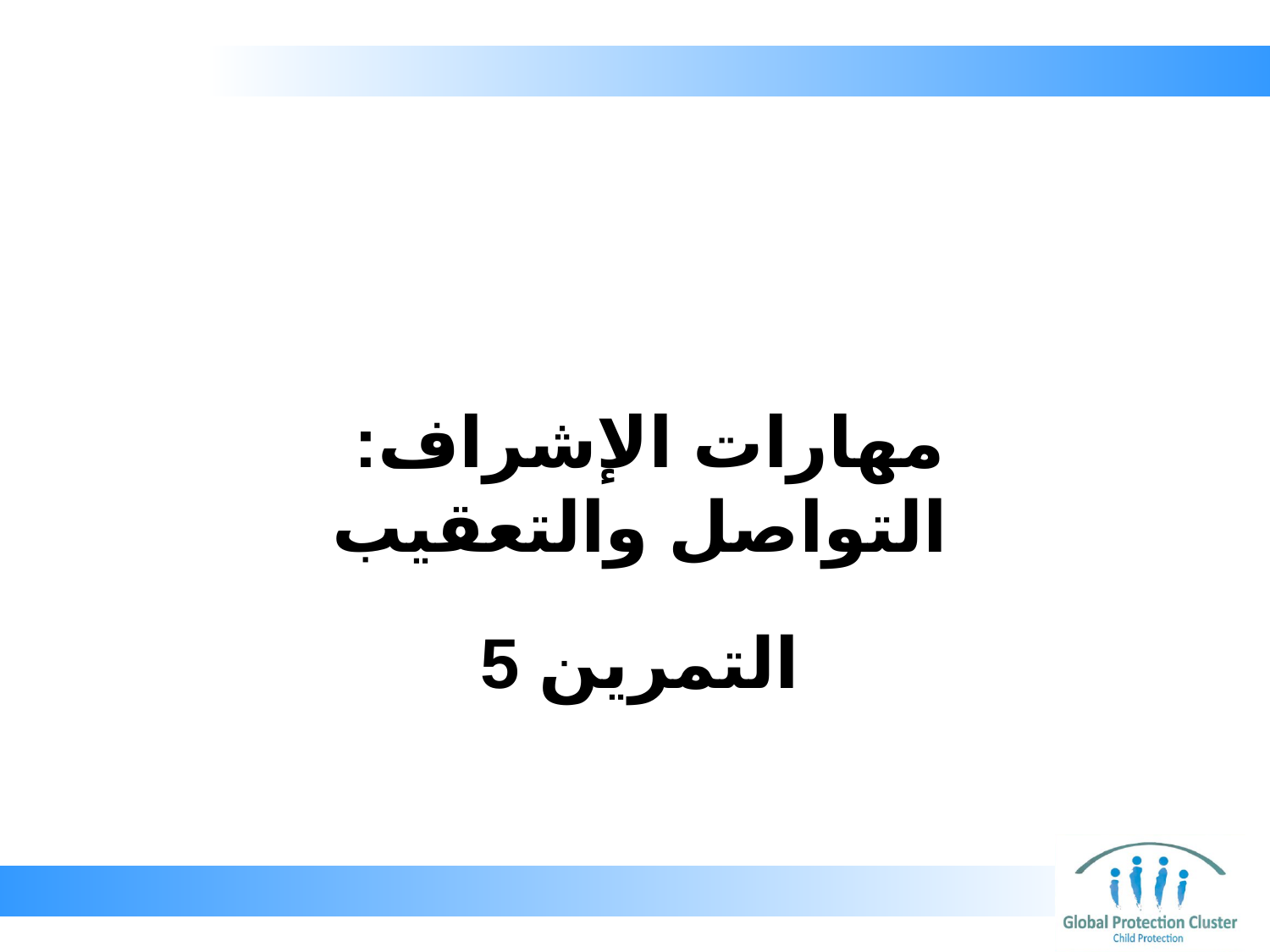

مهارات الإشراف:
التواصل والتعقيب

# التمرين 5